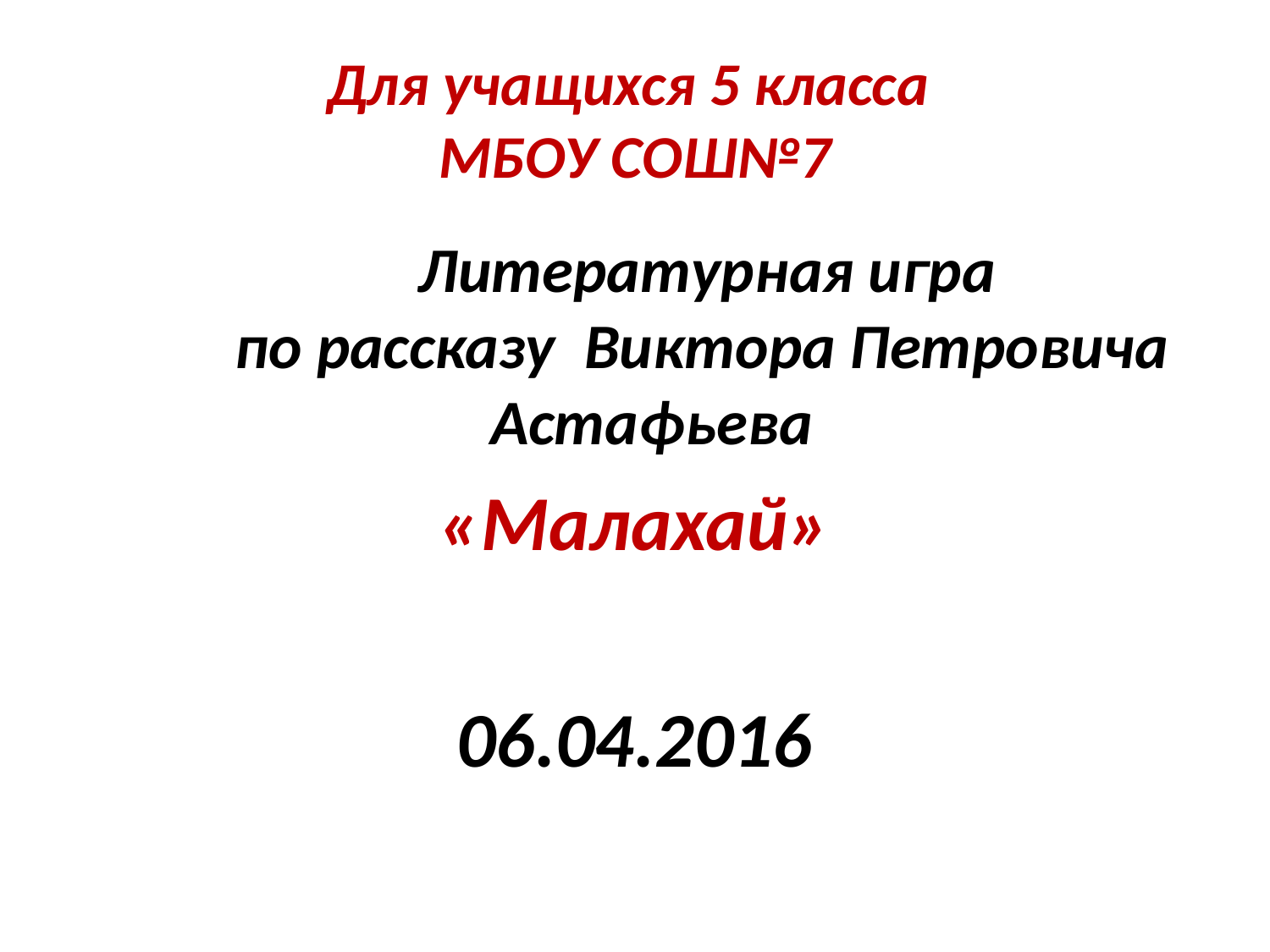

# Для учащихся 5 класса МБОУ СОШ№7
           Литературная игра
      по рассказу  Виктора Петровича Астафьева
«Малахай»

06.04.2016